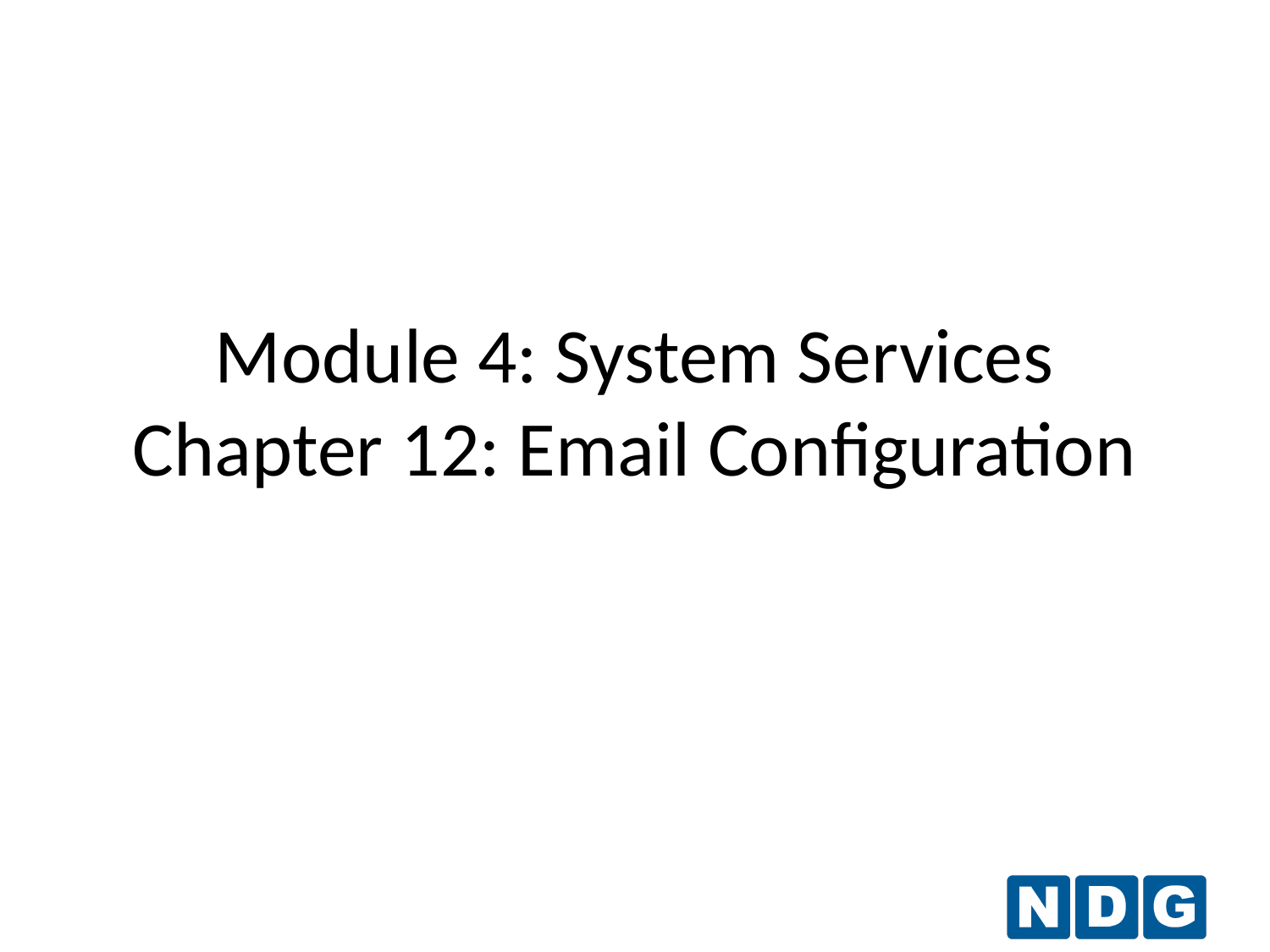

# Module 4: System Services Chapter 12: Email Configuration